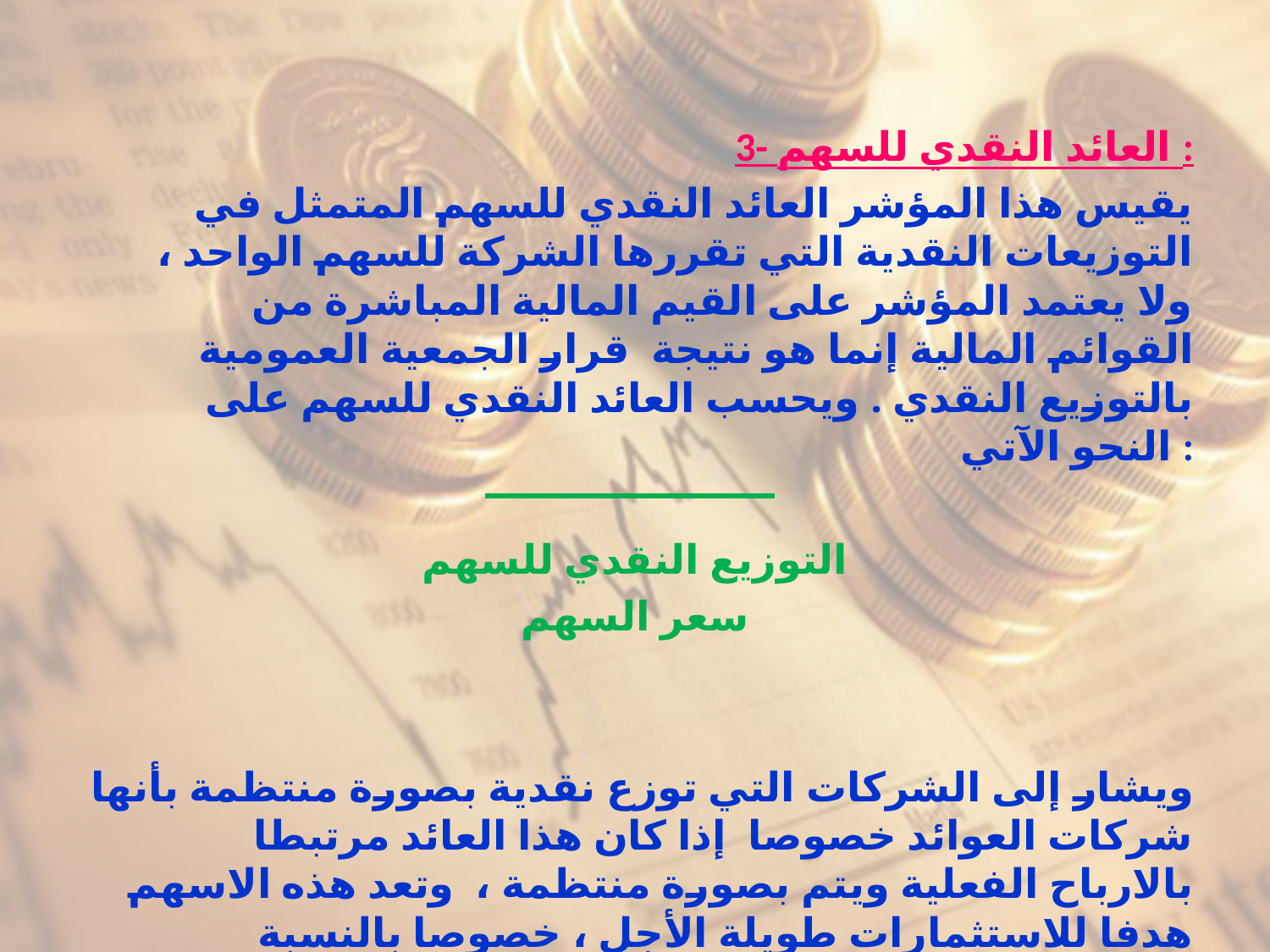

3- العائد النقدي للسهم :
يقيس هذا المؤشر العائد النقدي للسهم المتمثل في التوزيعات النقدية التي تقررها الشركة للسهم الواحد ، ولا يعتمد المؤشر على القيم المالية المباشرة من القوائم المالية إنما هو نتيجة  قرار الجمعية العمومية بالتوزيع النقدي . ويحسب العائد النقدي للسهم على النحو الآتي :

التوزيع النقدي للسهم
سعر السهم

ويشار إلى الشركات التي توزع نقدية بصورة منتظمة بأنها شركات العوائد خصوصا  إذا كان هذا العائد مرتبطا بالارباح الفعلية ويتم بصورة منتظمة ،  وتعد هذه الاسهم هدفا للاستثمارات طويلة الأجل ، خصوصا بالنسبة للمستثمرين من المؤسسات مثل صناديق الاستثمار وصناديق التأمينات والمعاشات .